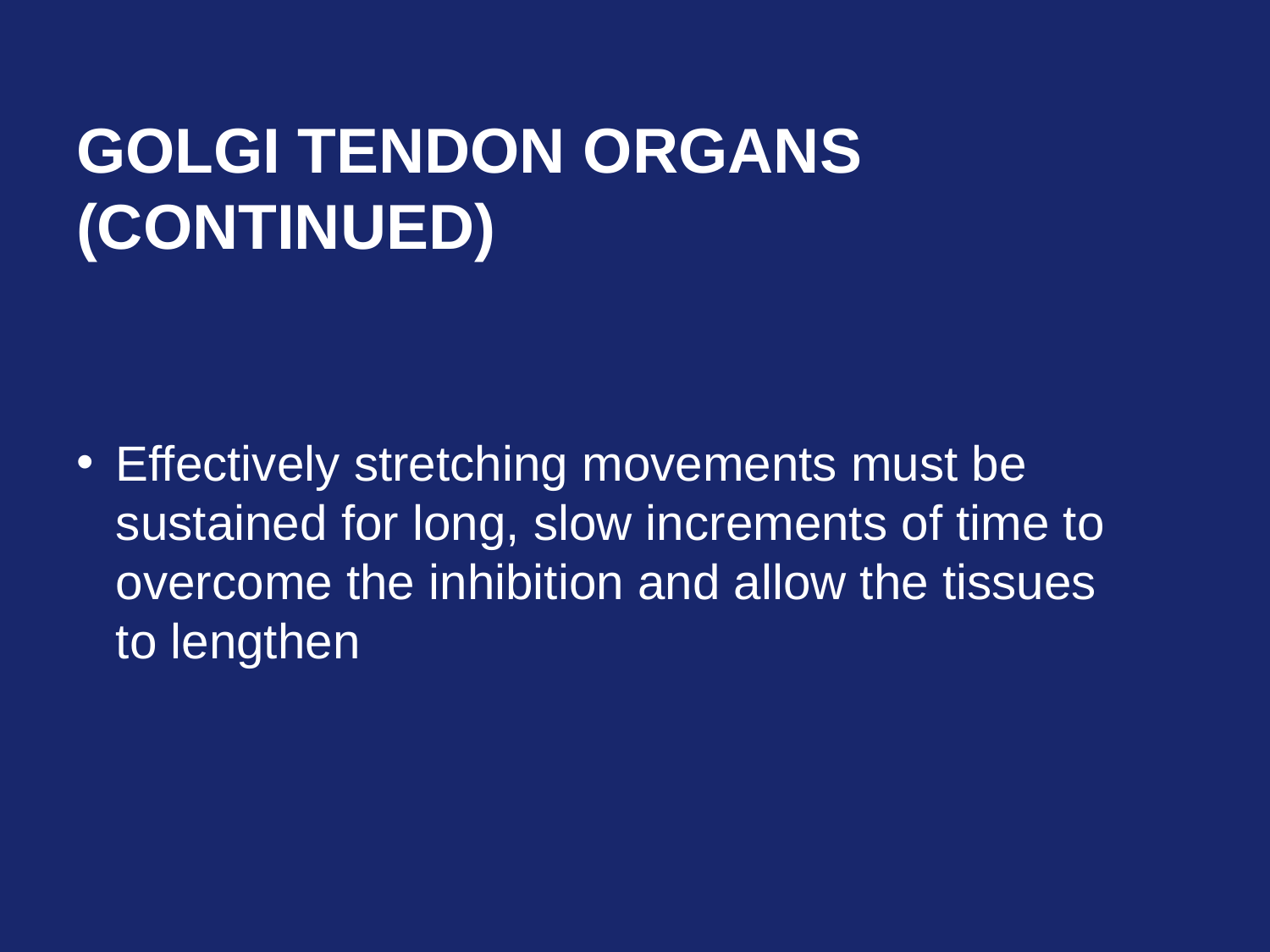

# Golgi Tendon Organs (continued)
Effectively stretching movements must be sustained for long, slow increments of time to overcome the inhibition and allow the tissues to lengthen